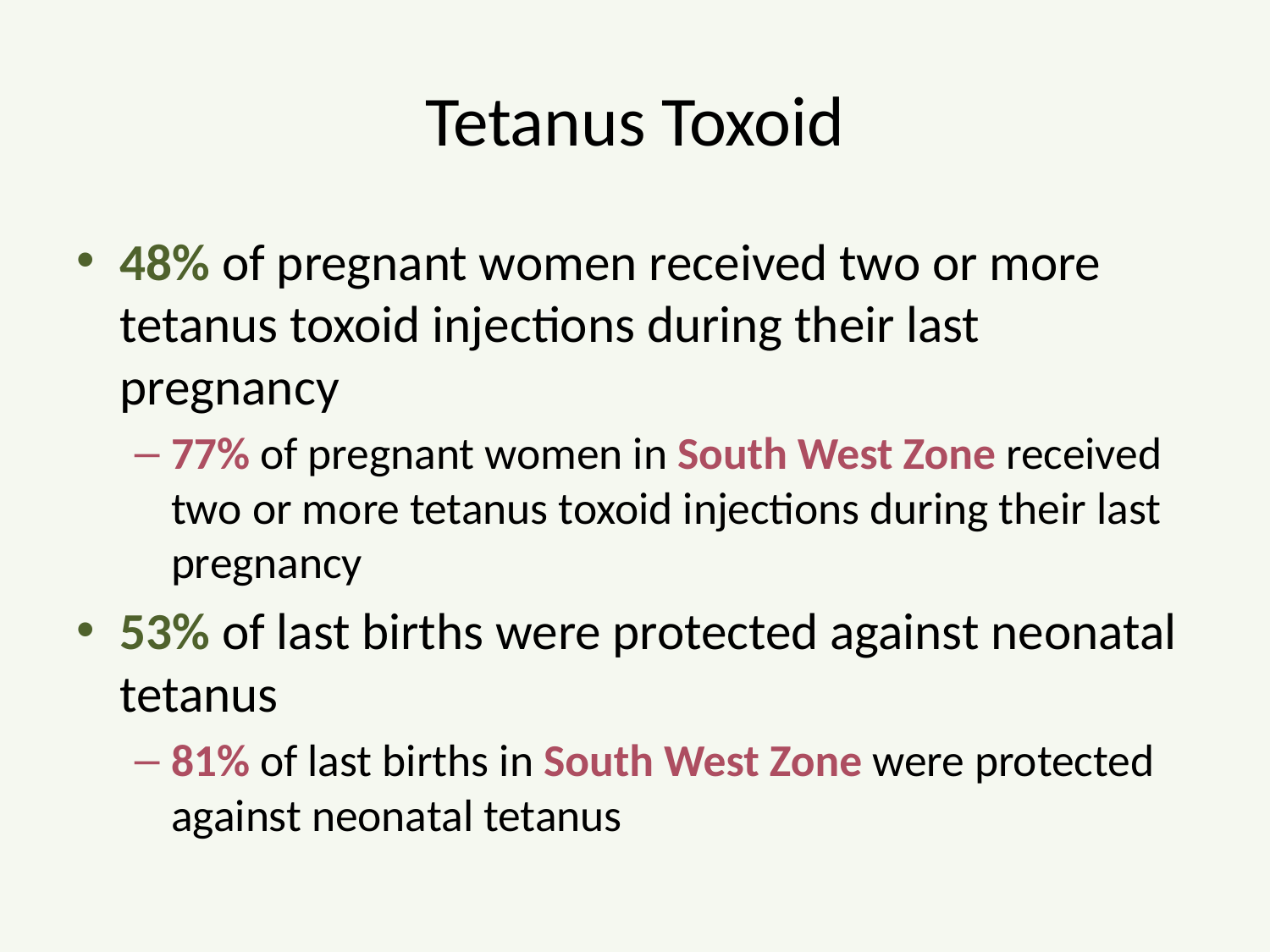

# Tetanus Toxoid
48% of pregnant women received two or more tetanus toxoid injections during their last pregnancy
77% of pregnant women in South West Zone received two or more tetanus toxoid injections during their last pregnancy
53% of last births were protected against neonatal tetanus
81% of last births in South West Zone were protected against neonatal tetanus